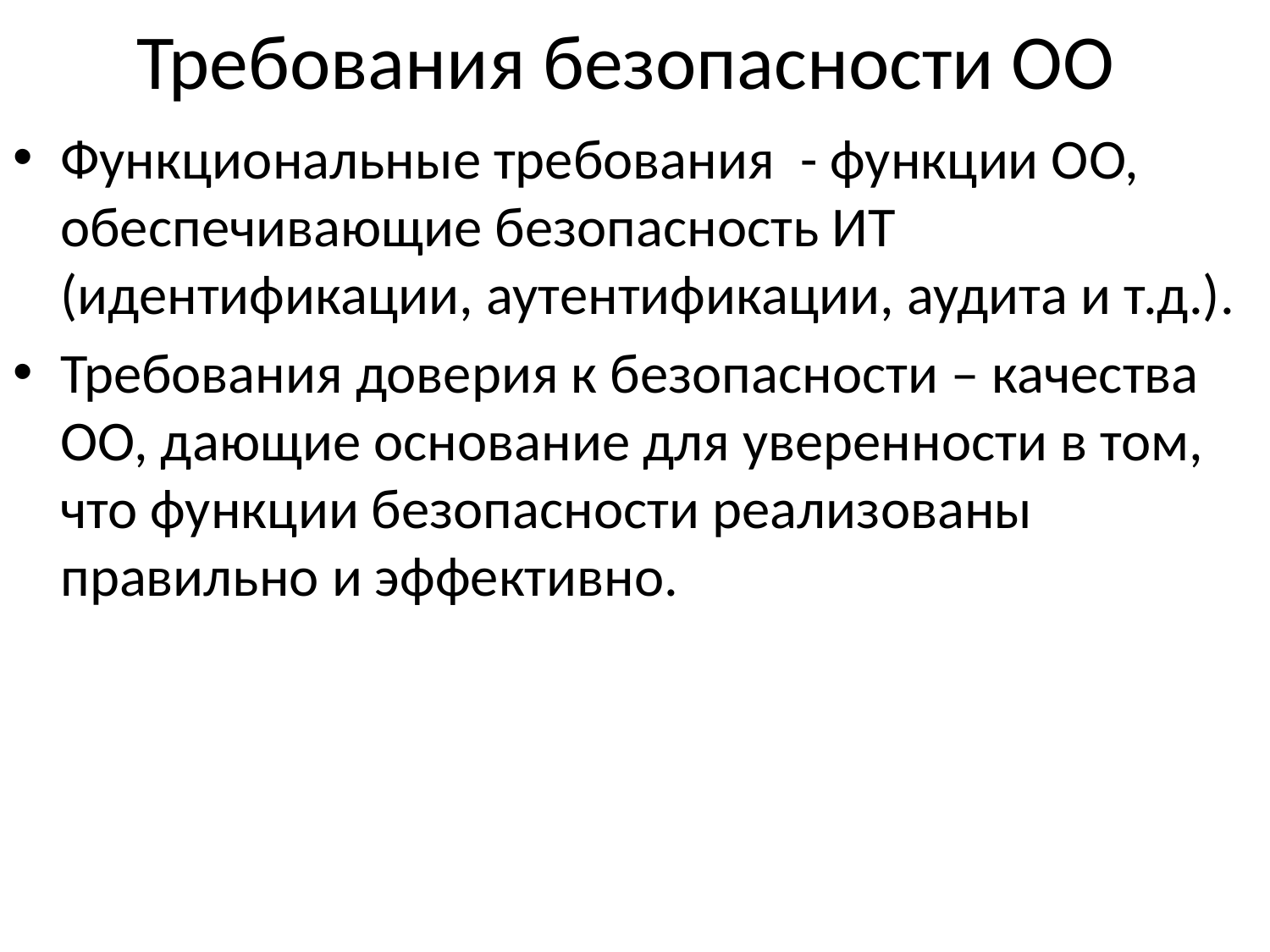

# Требования безопасности ОО
Функциональные требования  - функции ОО, обеспечивающие безопасность ИТ (идентификации, аутентификации, аудита и т.д.).
Требования доверия к безопасности – качества ОО, дающие основание для уверенности в том, что функции безопасности реализованы правильно и эффективно.